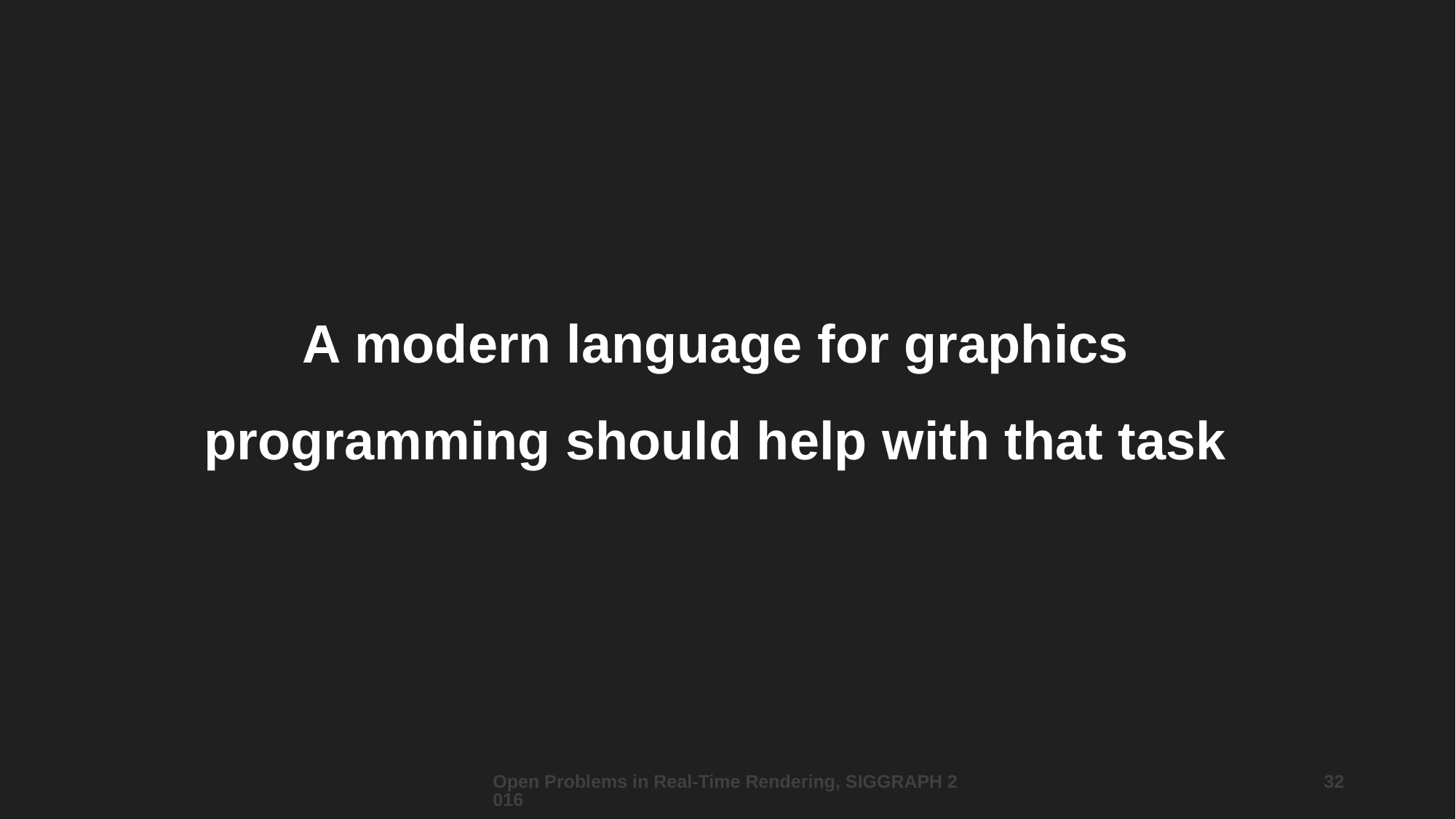

A modern language for graphics programming should help with that task
Open Problems in Real-Time Rendering, SIGGRAPH 2016
32